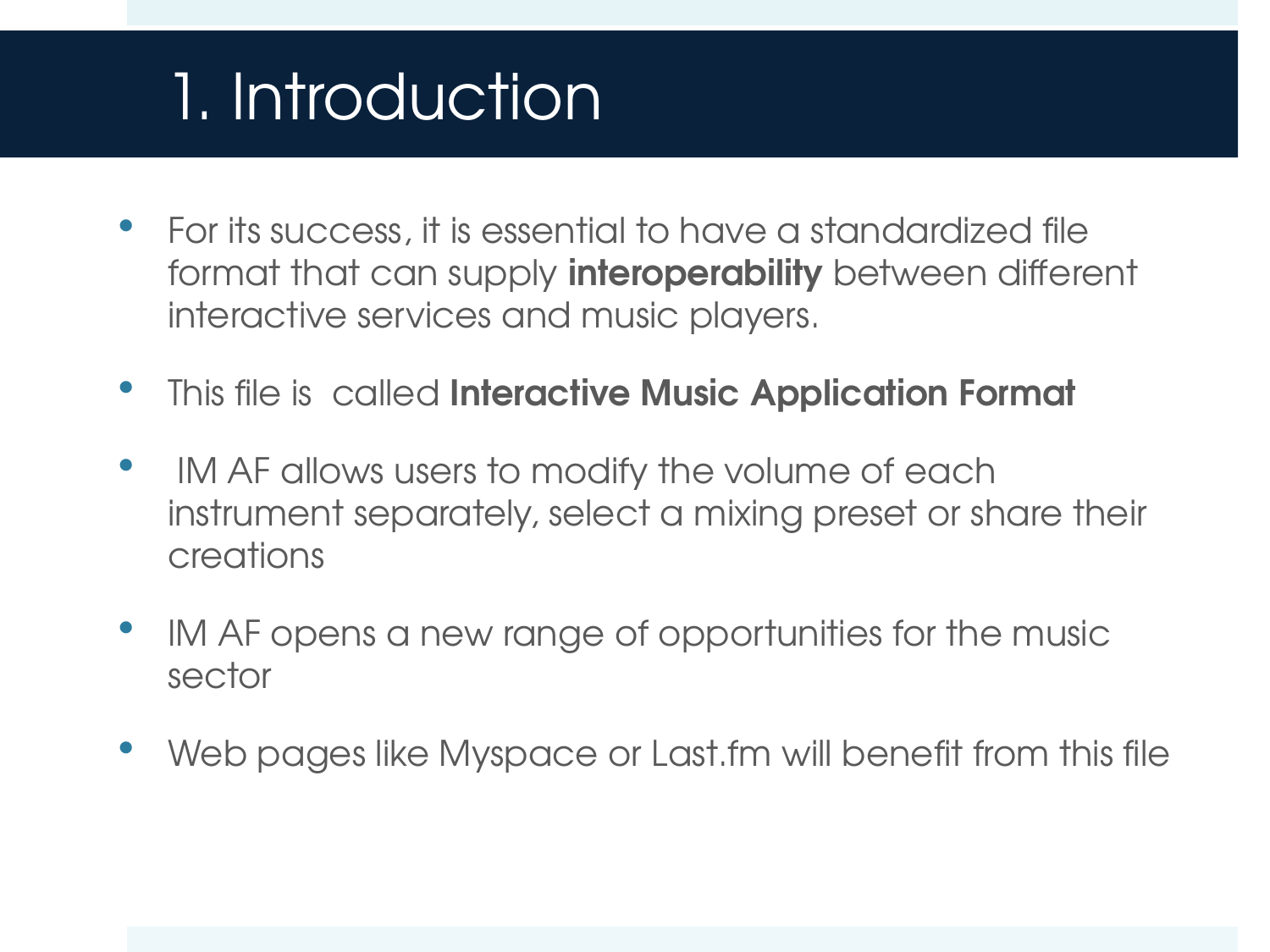

# 1. Introduction
For its success, it is essential to have a standardized file format that can supply interoperability between different interactive services and music players.
This file is  called Interactive Music Application Format
 IM AF allows users to modify the volume of each instrument separately, select a mixing preset or share their creations
IM AF opens a new range of opportunities for the music sector
Web pages like Myspace or Last.fm will benefit from this file